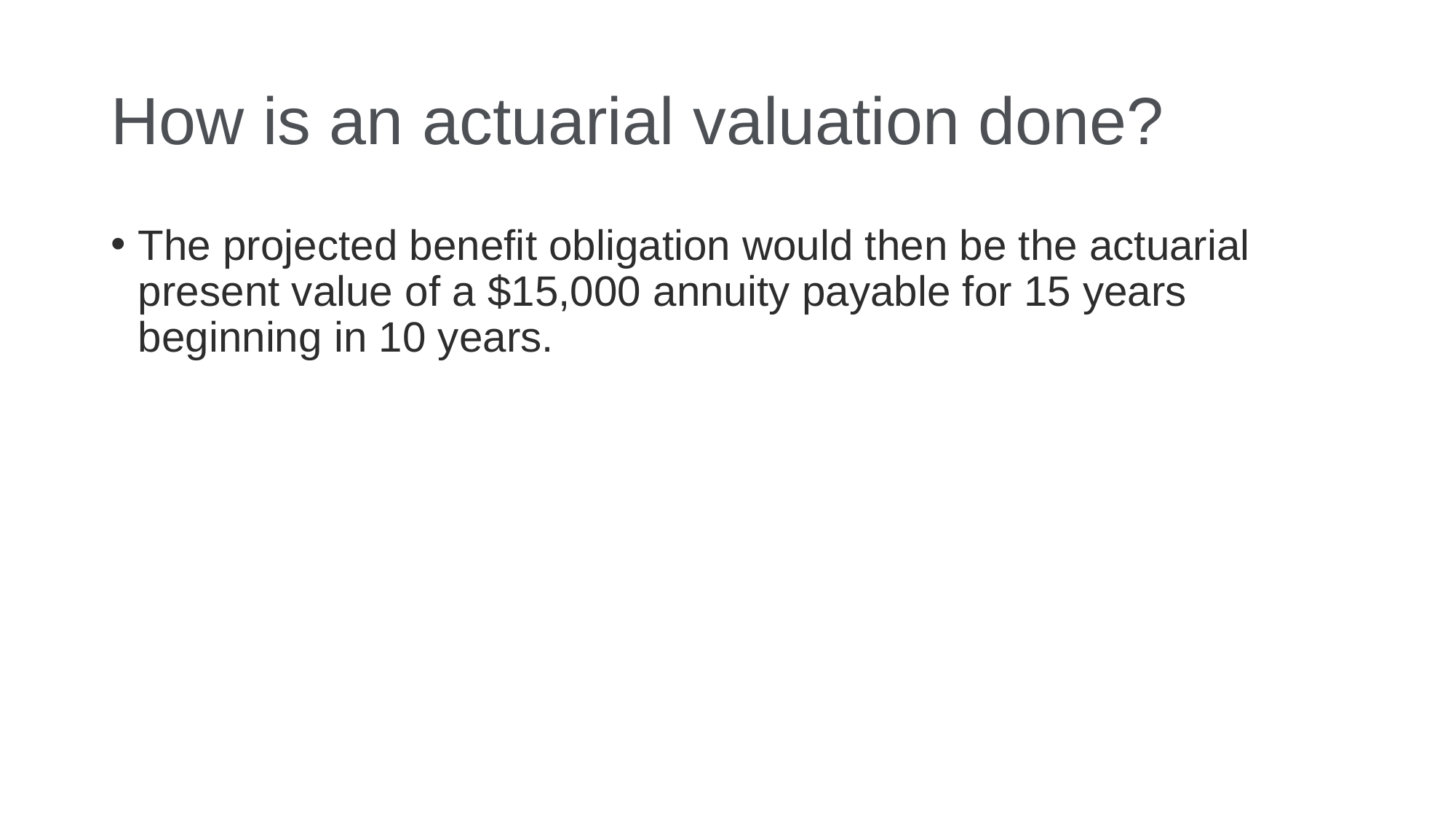

# How is an actuarial valuation done?
The projected benefit obligation would then be the actuarial present value of a $15,000 annuity payable for 15 years beginning in 10 years.